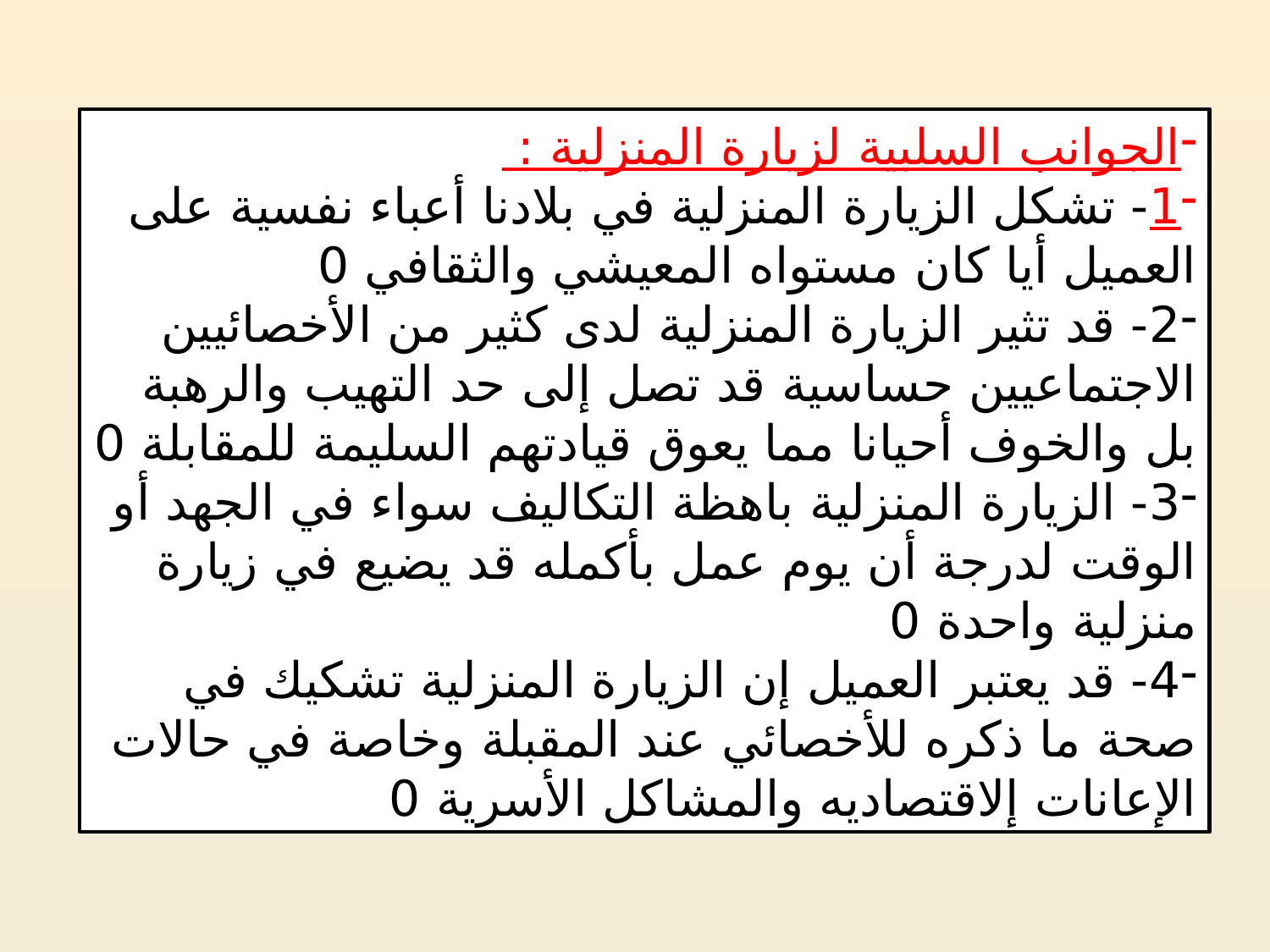

الجوانب السلبية لزيارة المنزلية :
1- تشكل الزيارة المنزلية في بلادنا أعباء نفسية على العميل أيا كان مستواه المعيشي والثقافي 0
2- قد تثير الزيارة المنزلية لدى كثير من الأخصائيين الاجتماعيين حساسية قد تصل إلى حد التهيب والرهبة بل والخوف أحيانا مما يعوق قيادتهم السليمة للمقابلة 0
3- الزيارة المنزلية باهظة التكاليف سواء في الجهد أو الوقت لدرجة أن يوم عمل بأكمله قد يضيع في زيارة منزلية واحدة 0
4- قد يعتبر العميل إن الزيارة المنزلية تشكيك في صحة ما ذكره للأخصائي عند المقبلة وخاصة في حالات الإعانات إلاقتصاديه والمشاكل الأسرية 0